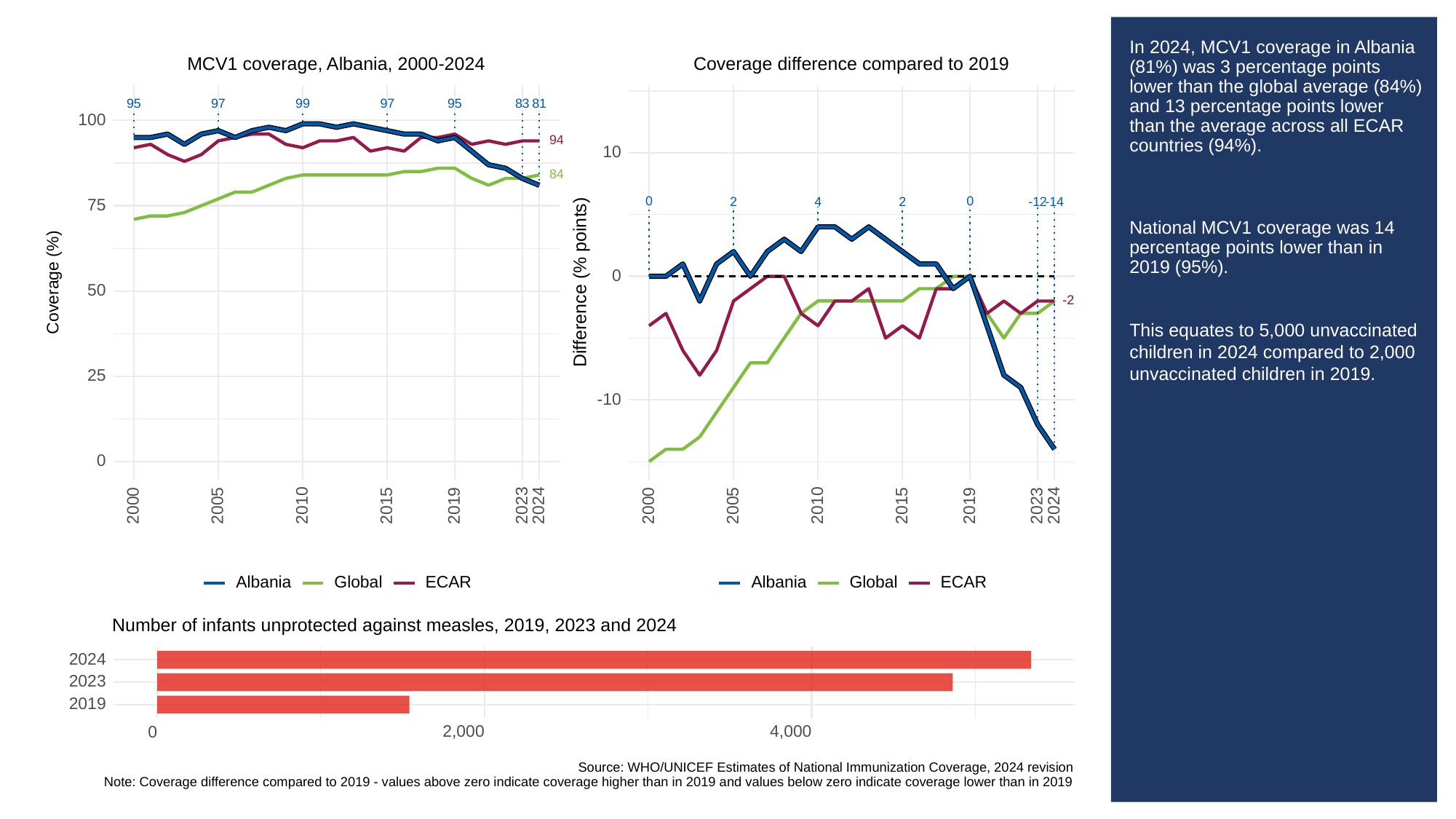

# In 2024, MCV1 coverage in Albania (81%) was 3 percentage points lower than the global average (84%) and 13 percentage points lower than the average across all ECAR countries (94%).

National MCV1 coverage was 14 percentage points lower than in 2019 (95%).

This equates to 5,000 unvaccinated children in 2024 compared to 2,000 unvaccinated children in 2019.

MCV1 coverage, Albania, 2000-2024
Coverage difference compared to 2019

83
95
97
99
97
95
81

100

94
10

84
0
0
2
2
-12
-14
4
75

0
Difference (% points)
Coverage (%)

50

-2
-2

25

-10

0

2023
2023
2000
2005
2010
2015
2019
2024
2000
2005
2010
2015
2019
2024
Global
ECAR
Global
ECAR
Albania
Albania

Number of infants unprotected against measles, 2019, 2023 and 2024

2024

2023

2019

2,000
4,000
0
Source: WHO/UNICEF Estimates of National Immunization Coverage, 2024 revision
Note: Coverage difference compared to 2019 - values above zero indicate coverage higher than in 2019 and values below zero indicate coverage lower than in 2019